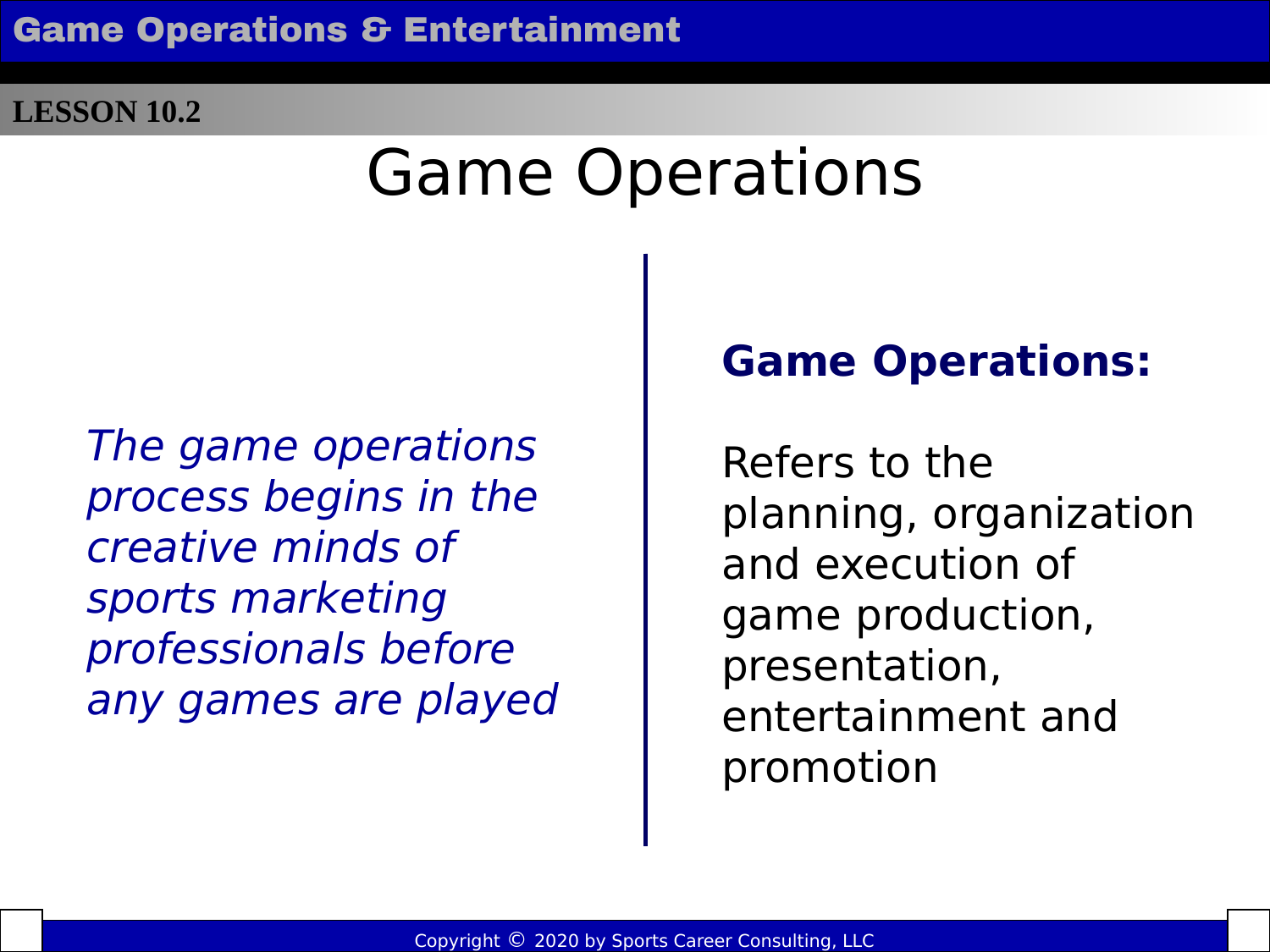

Game Operations & Entertainment
LESSON 10.2
Game Operations

Game Operations:

Refers to the planning, organization and execution of game production, presentation, entertainment and promotion
The game operations process begins in the creative minds of sports marketing professionals before any games are played
Copyright © 2020 by Sports Career Consulting, LLC